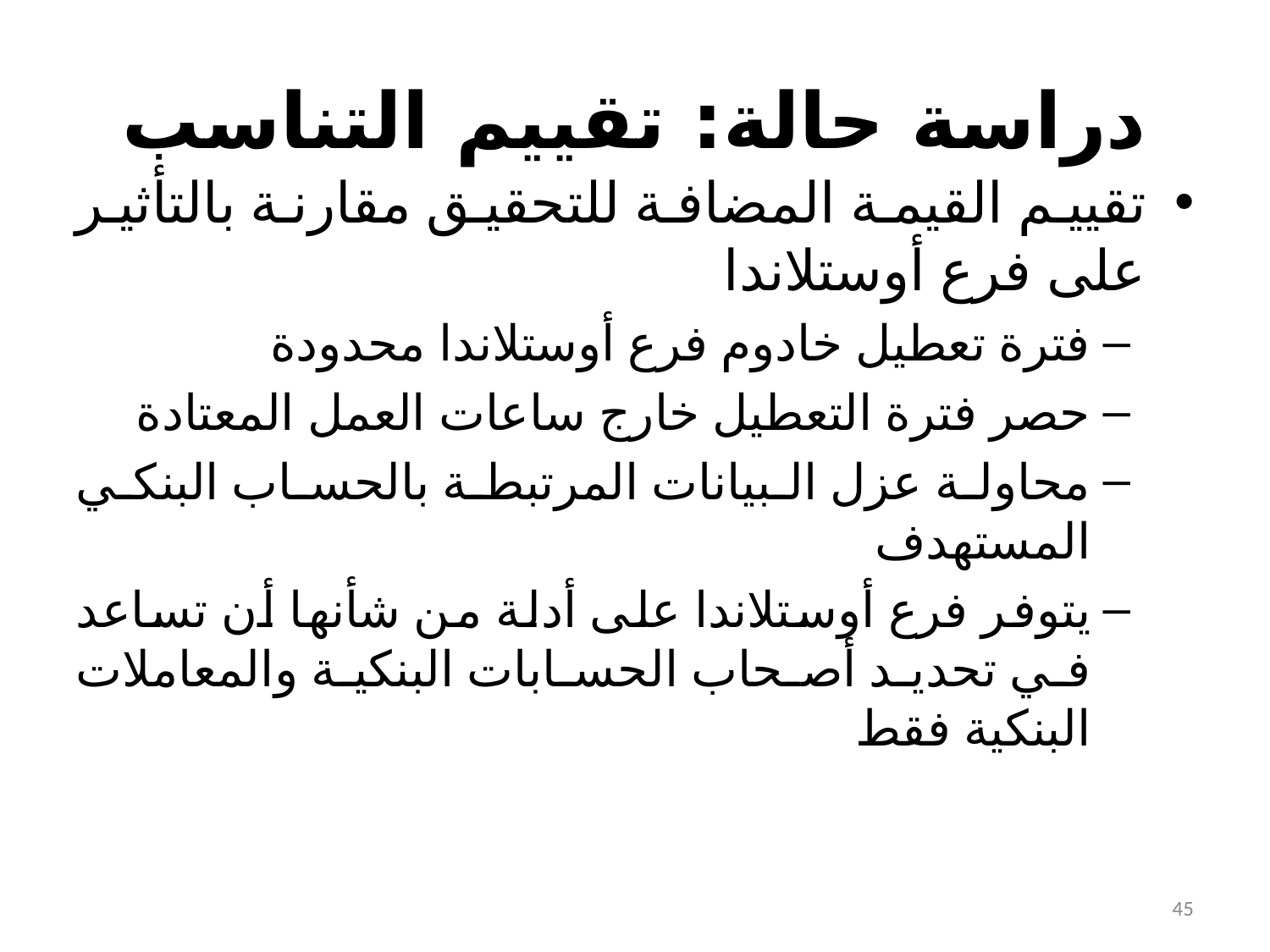

# دراسة حالة: تقييم التناسب
تقييم القيمة المضافة للتحقيق مقارنة بالتأثير على فرع أوستلاندا
فترة تعطيل خادوم فرع أوستلاندا محدودة
حصر فترة التعطيل خارج ساعات العمل المعتادة
محاولة عزل البيانات المرتبطة بالحساب البنكي المستهدف
يتوفر فرع أوستلاندا على أدلة من شأنها أن تساعد في تحديد أصحاب الحسابات البنكية والمعاملات البنكية فقط
45